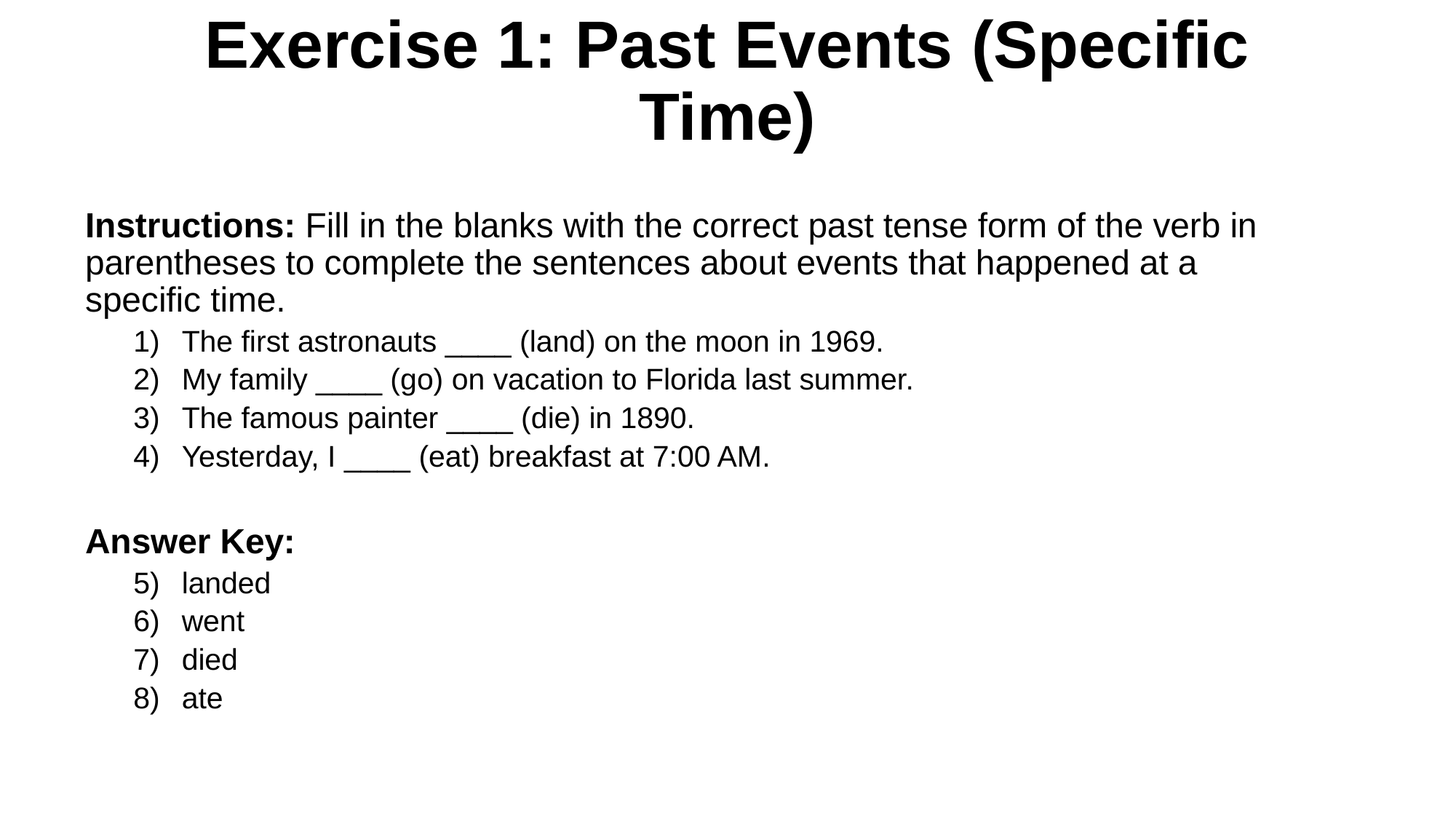

# Exercise 1: Past Events (Specific Time)
Instructions: Fill in the blanks with the correct past tense form of the verb in parentheses to complete the sentences about events that happened at a specific time.
The first astronauts ____ (land) on the moon in 1969.
My family ____ (go) on vacation to Florida last summer.
The famous painter ____ (die) in 1890.
Yesterday, I ____ (eat) breakfast at 7:00 AM.

Answer Key:
landed
went
died
ate